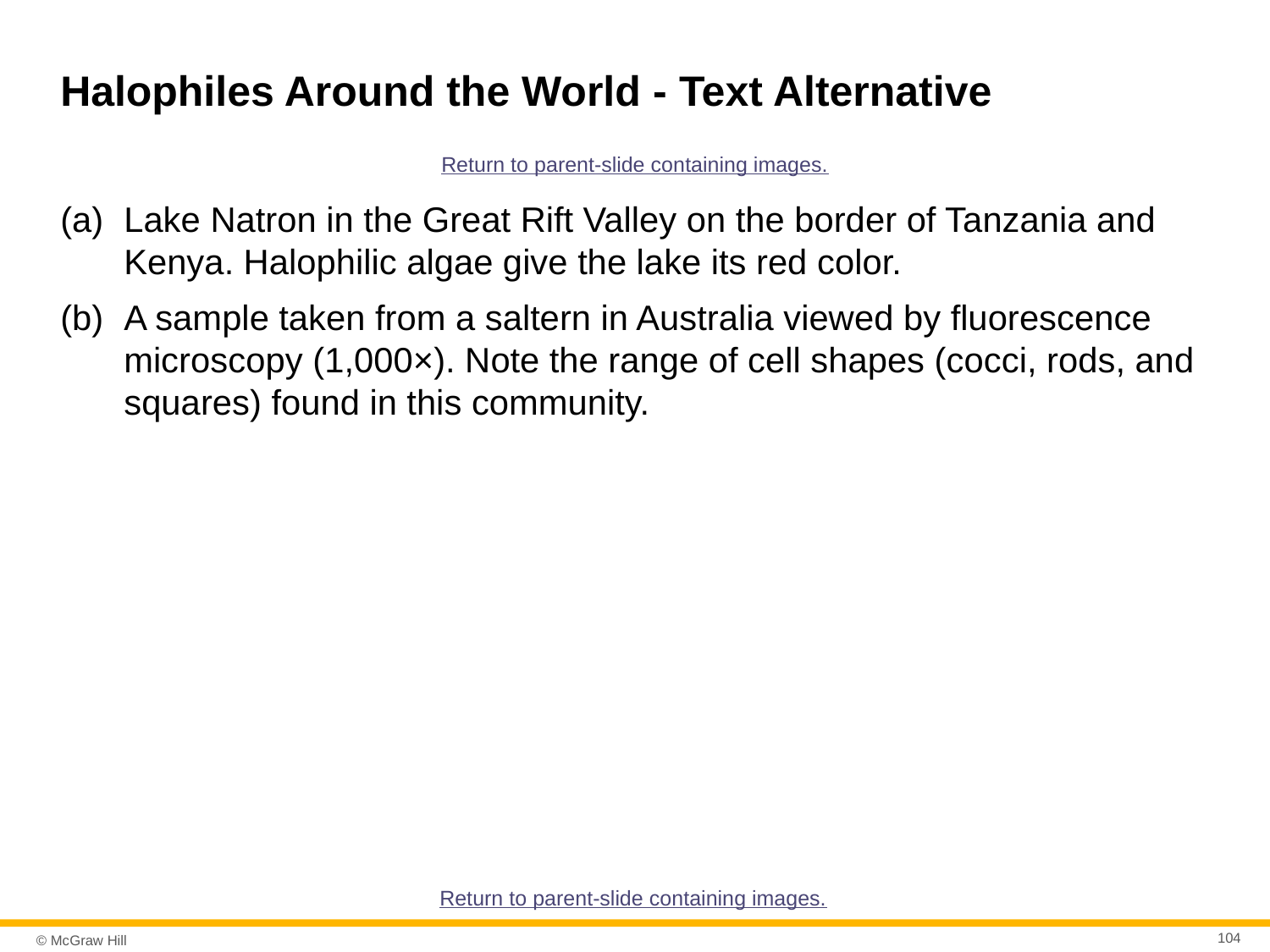

# Halophiles Around the World - Text Alternative
Return to parent-slide containing images.
Lake Natron in the Great Rift Valley on the border of Tanzania and Kenya. Halophilic algae give the lake its red color.
A sample taken from a saltern in Australia viewed by fluorescence microscopy (1,000×). Note the range of cell shapes (cocci, rods, and squares) found in this community.
Return to parent-slide containing images.